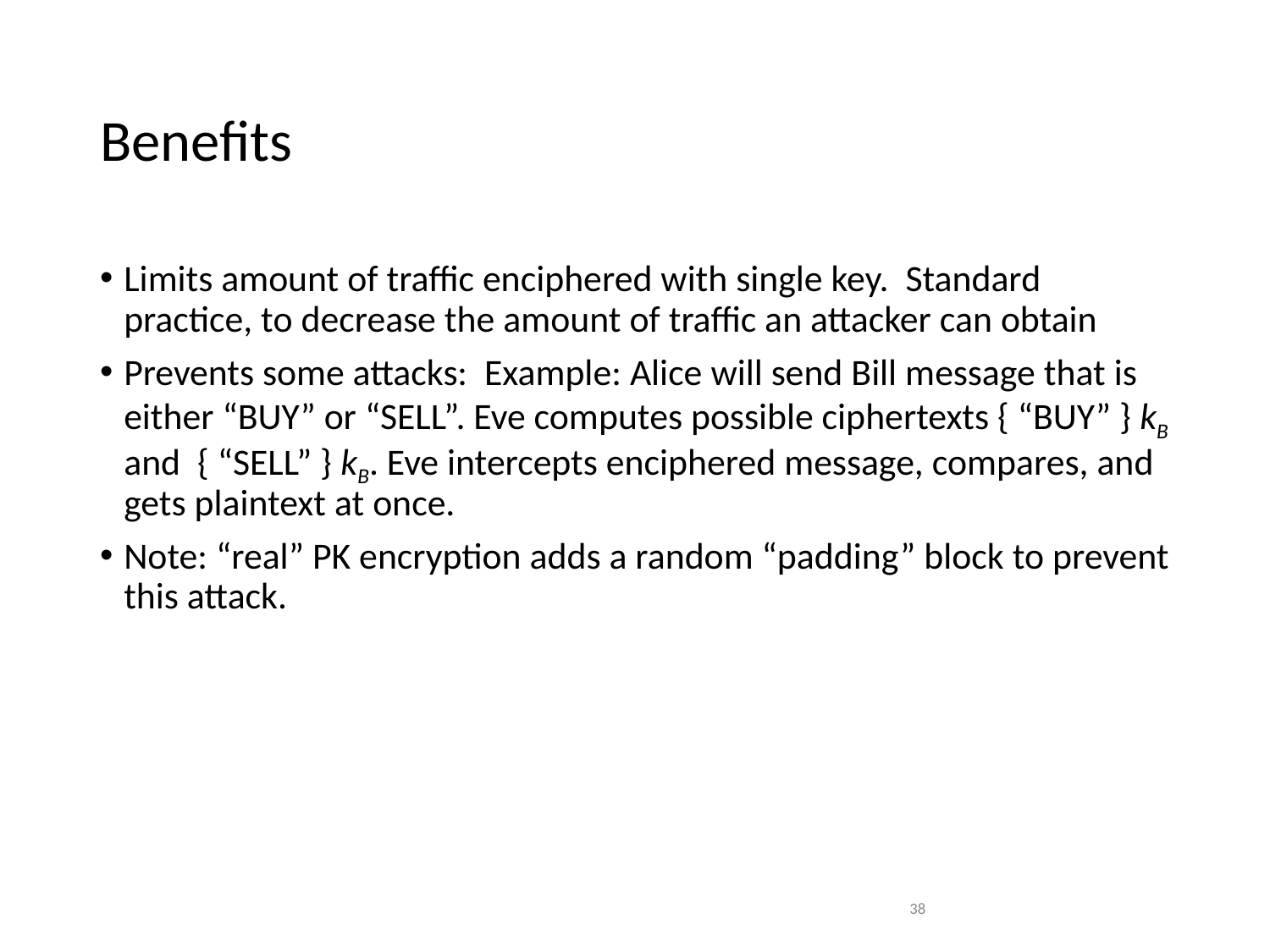

# Benefits
Limits amount of traffic enciphered with single key.  Standard practice, to decrease the amount of traffic an attacker can obtain
Prevents some attacks:  Example: Alice will send Bill message that is either “BUY” or “SELL”. Eve computes possible ciphertexts { “BUY” } kB and  { “SELL” } kB. Eve intercepts enciphered message, compares, and gets plaintext at once.
Note: “real” PK encryption adds a random “padding” block to prevent this attack.
38